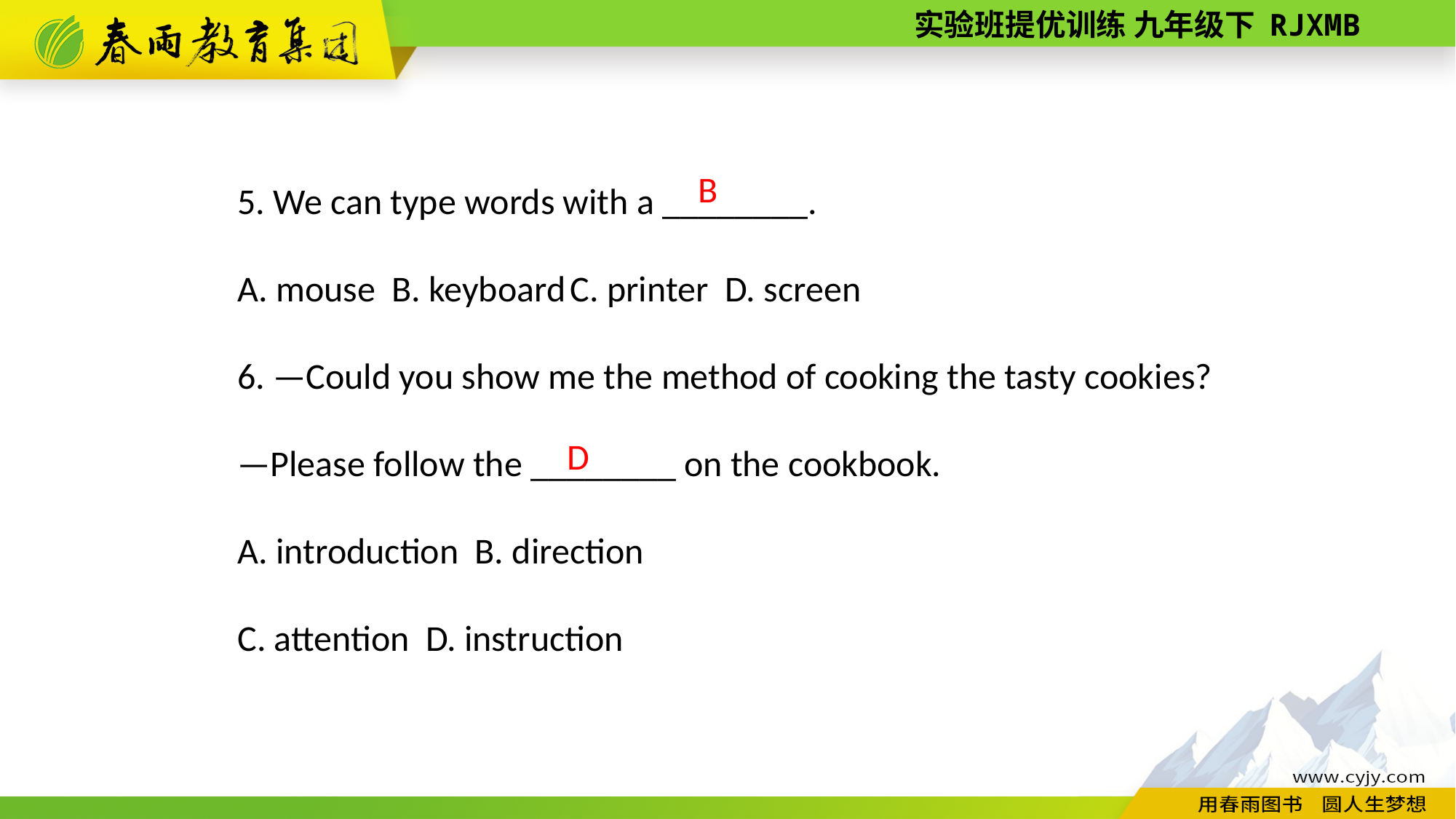

5. We can type words with a ________.
A. mouse  B. keyboard C. printer  D. screen
6. —Could you show me the method of cooking the tasty cookies?
—Please follow the ________ on the cookbook.
A. introduction  B. direction
C. attention  D. instruction
B
D